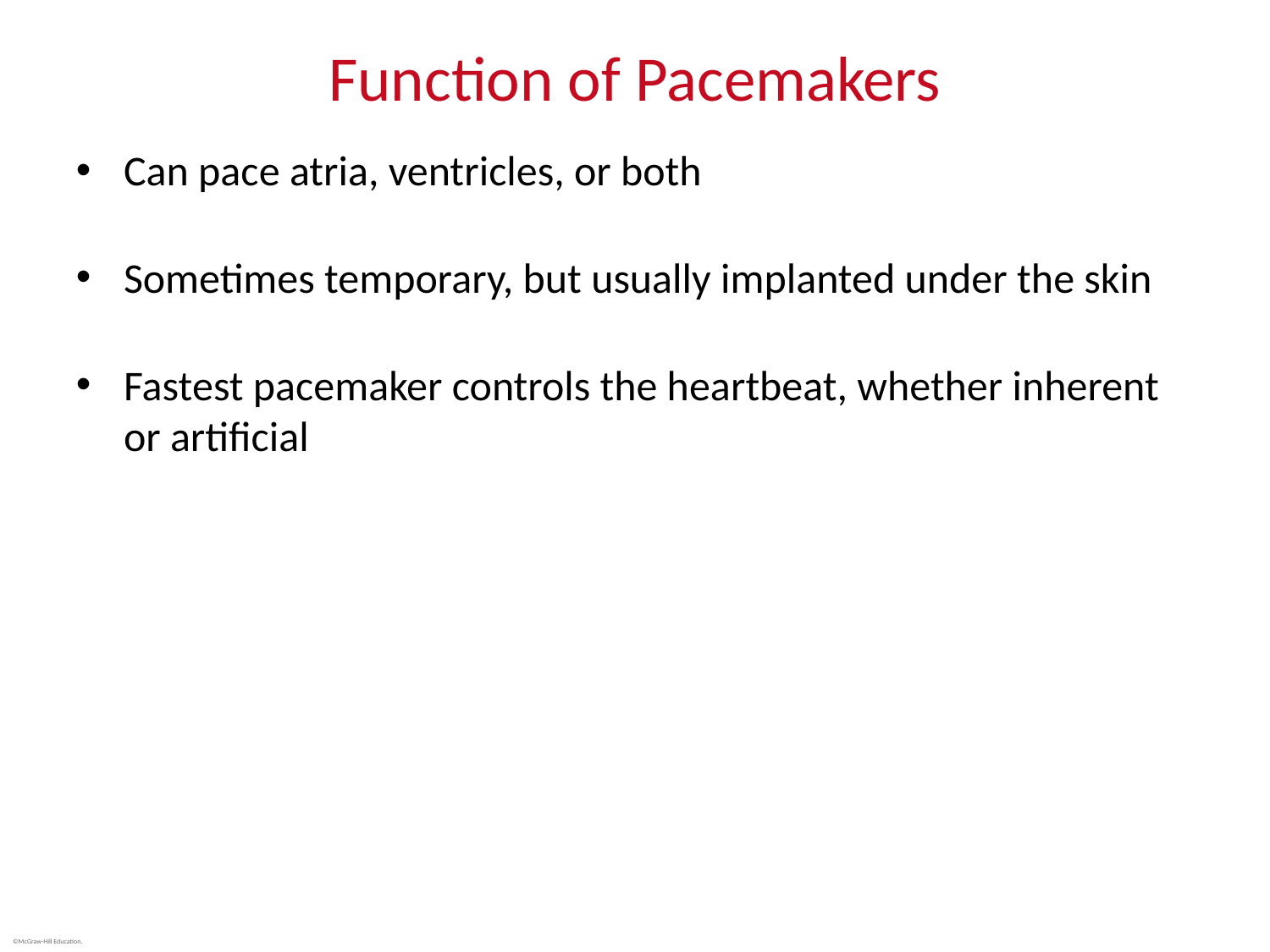

# Function of Pacemakers
Can pace atria, ventricles, or both
Sometimes temporary, but usually implanted under the skin
Fastest pacemaker controls the heartbeat, whether inherent or artificial